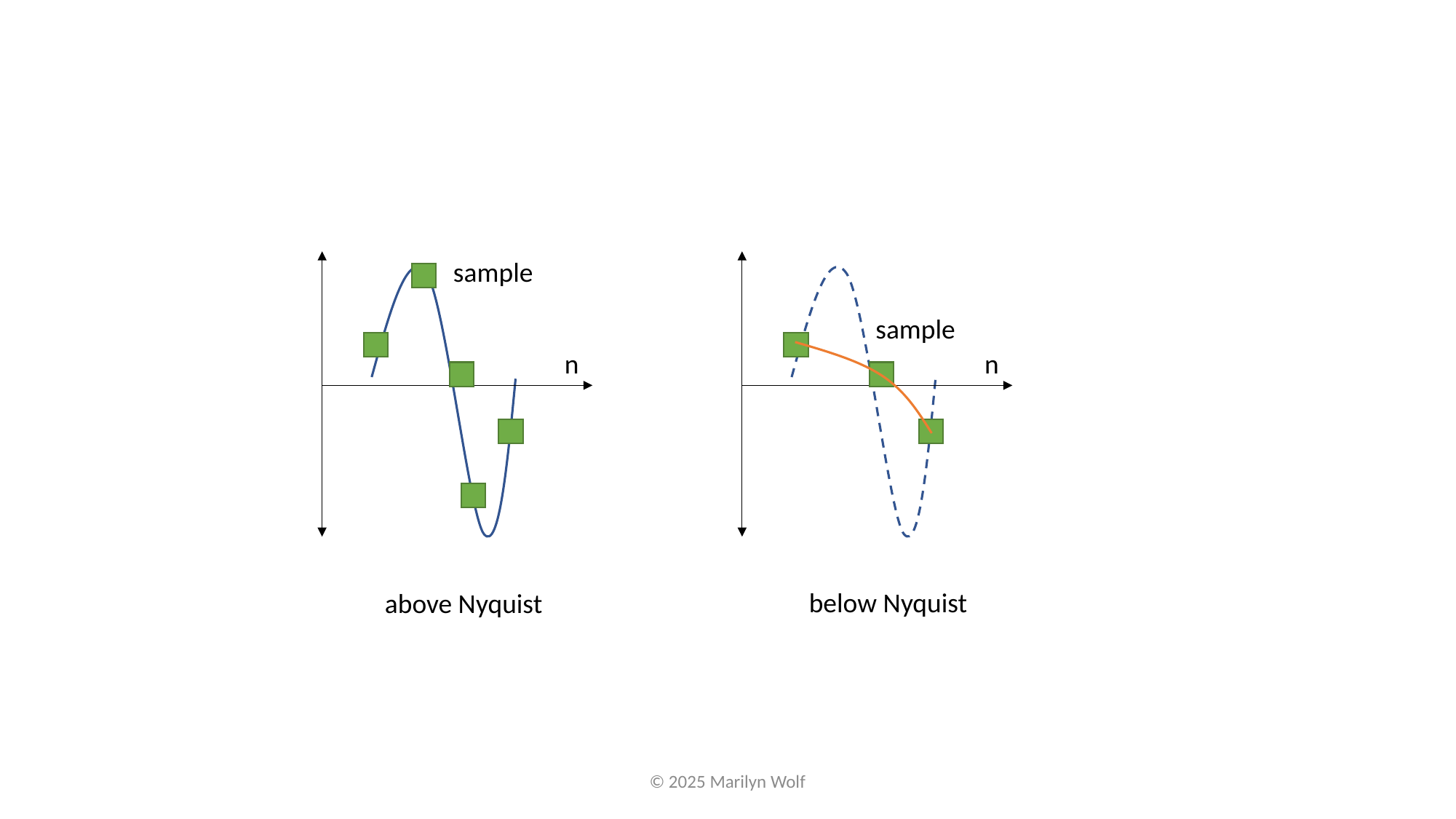

sample

sample

n
n

below Nyquist
above Nyquist
© 2025 Marilyn Wolf